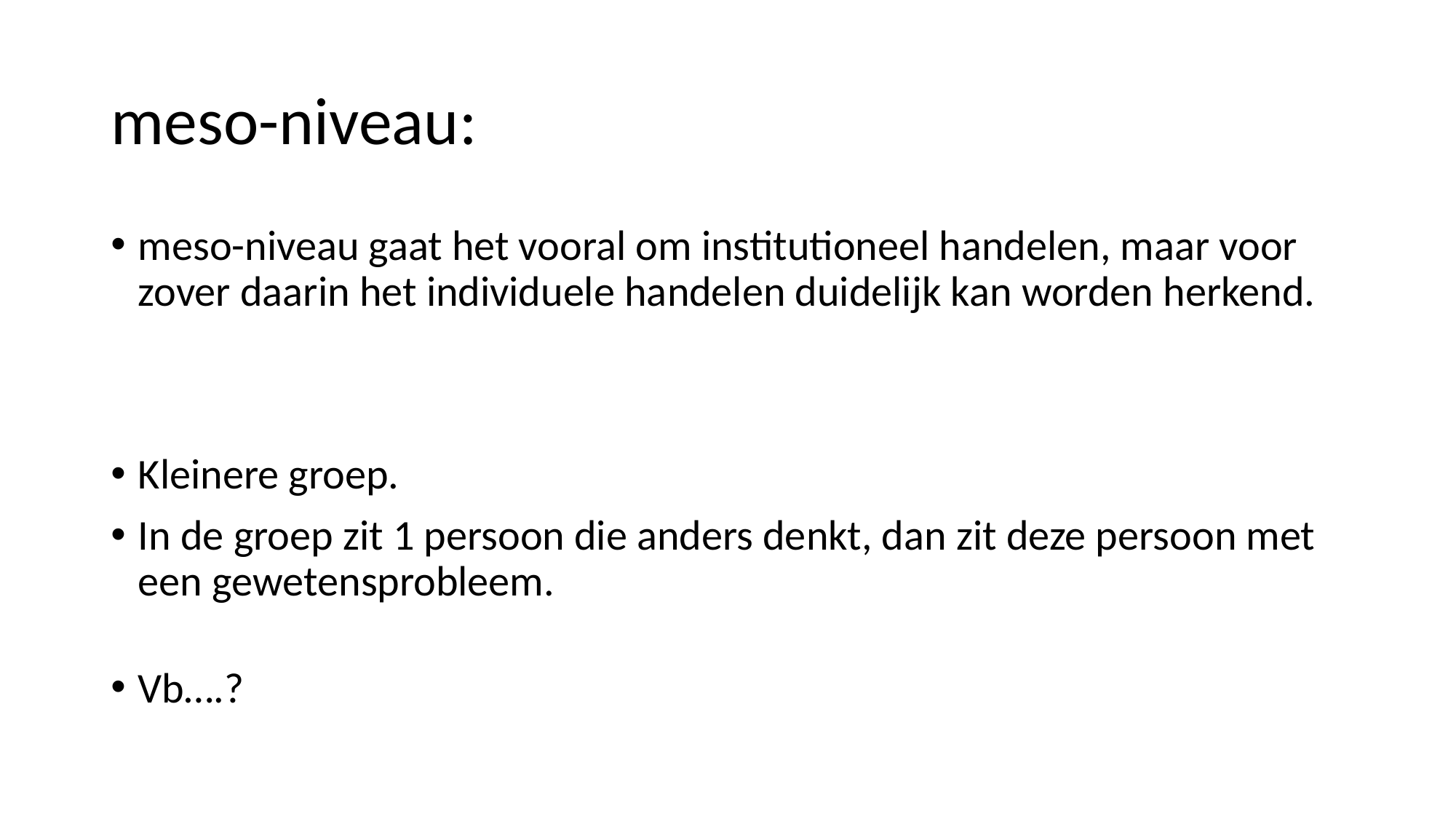

# meso-niveau:
meso-niveau gaat het vooral om institutioneel handelen, maar voor zover daarin het individuele handelen duidelijk kan worden herkend.

Kleinere groep.
In de groep zit 1 persoon die anders denkt, dan zit deze persoon met een gewetensprobleem.
Vb….?